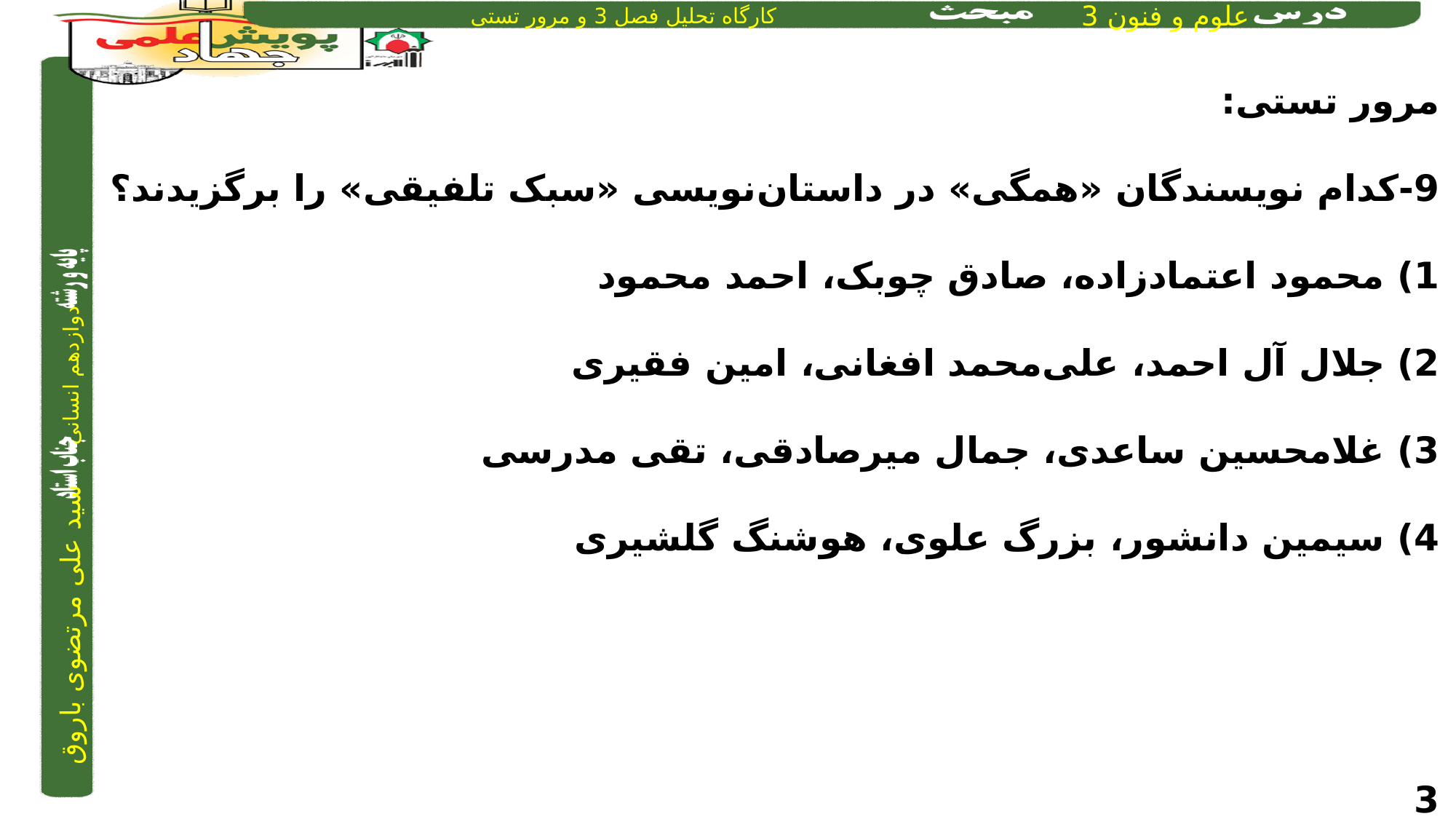

مرور تستی:
9-کدام نویسندگان «همگی» در داستان‌نویسی «سبک تلفیقی» را برگزیدند؟
1) محمود اعتمادزاده، صادق چوبک، احمد محمود
2) جلال آل احمد، علی‌محمد افغانی، امین فقیری
3) غلامحسین ساعدی، جمال میرصادقی، تقی مدرسی
4) سیمین دانشور، بزرگ علوی، هوشنگ گلشیری

3